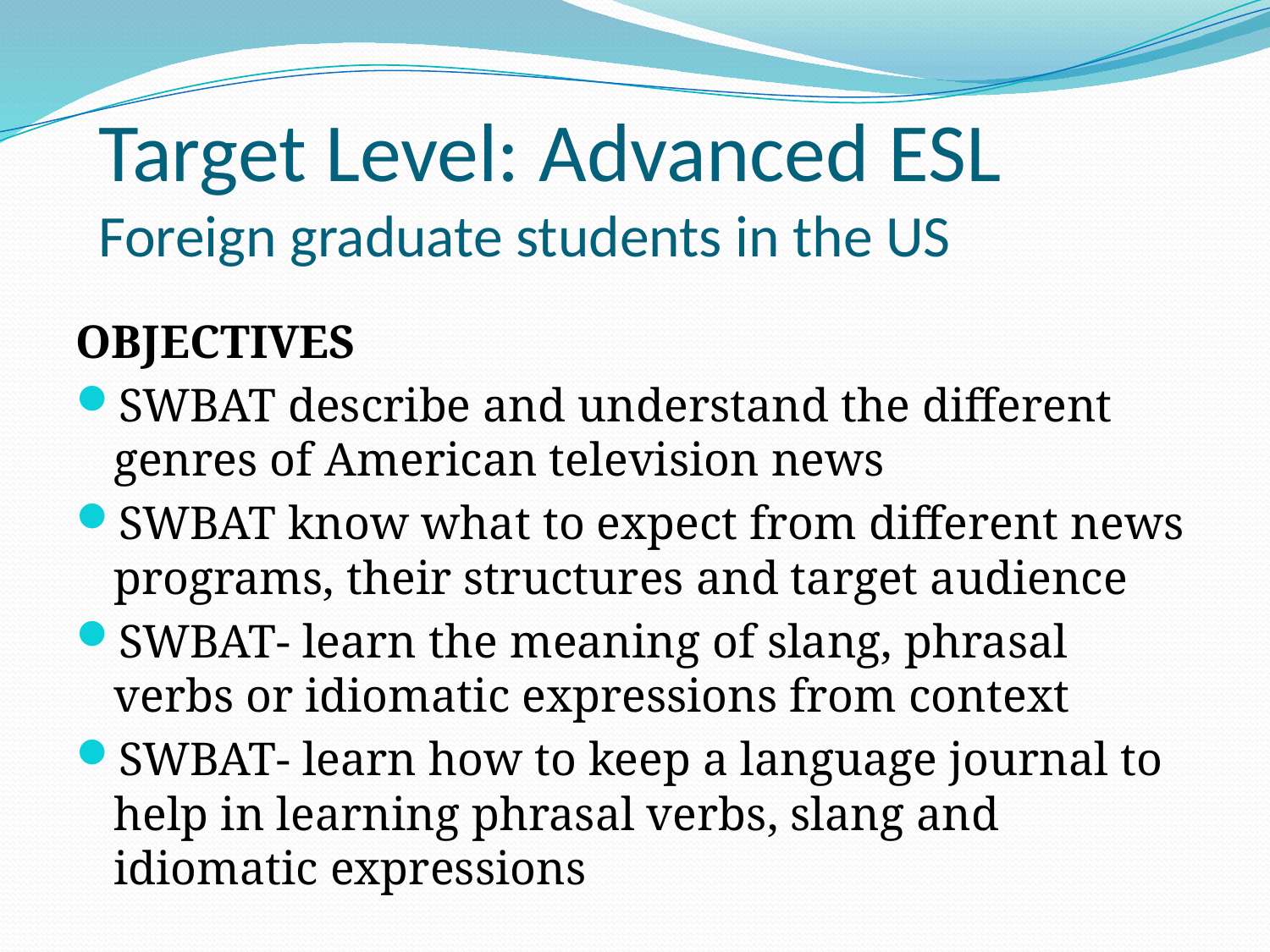

# Target Level: Advanced ESL Foreign graduate students in the US
Objectives
SWBAT describe and understand the different genres of American television news
SWBAT know what to expect from different news programs, their structures and target audience
SWBAT- learn the meaning of slang, phrasal verbs or idiomatic expressions from context
SWBAT- learn how to keep a language journal to help in learning phrasal verbs, slang and idiomatic expressions